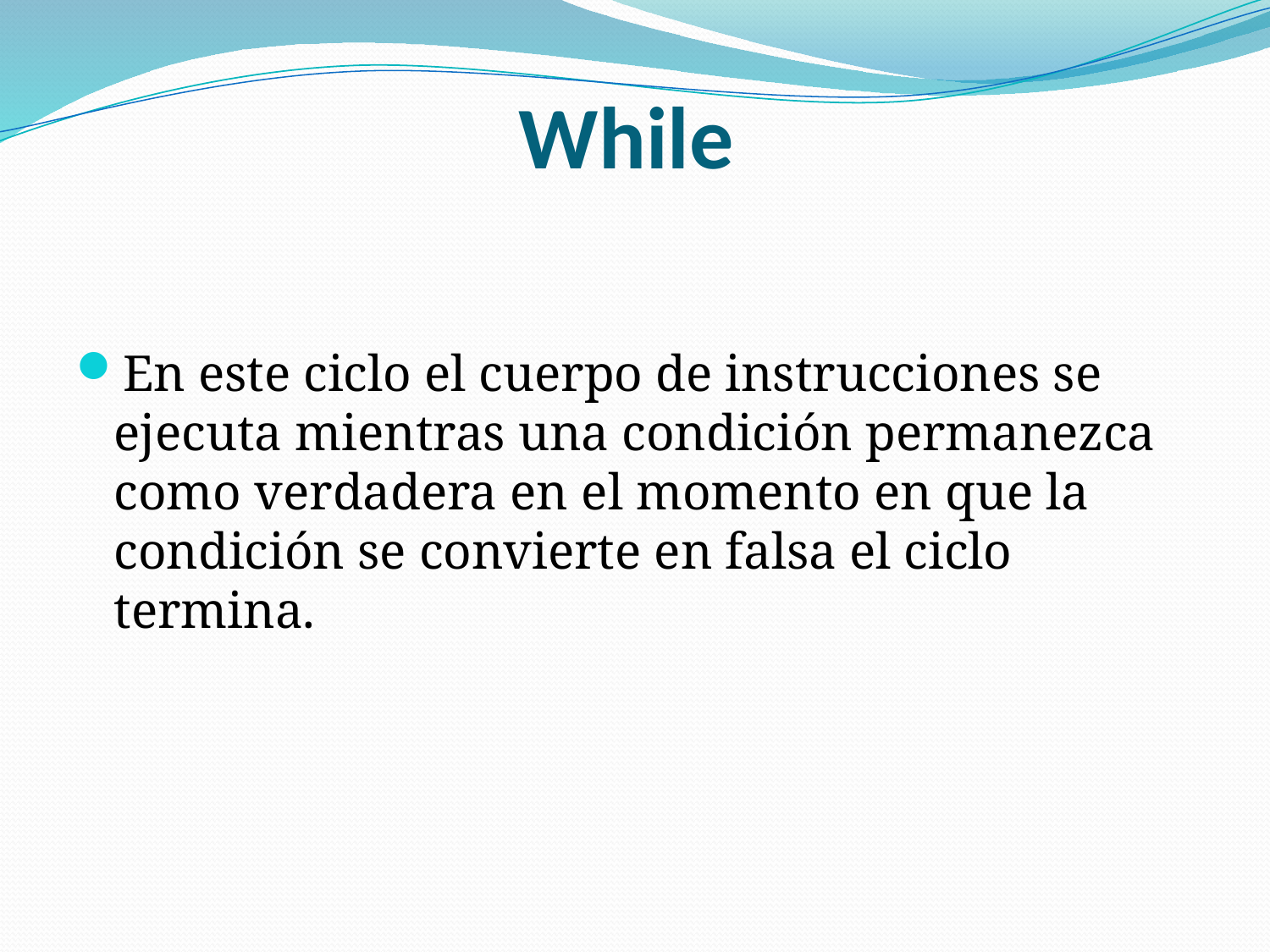

# While
En este ciclo el cuerpo de instrucciones se ejecuta mientras una condición permanezca como verdadera en el momento en que la condición se convierte en falsa el ciclo termina.